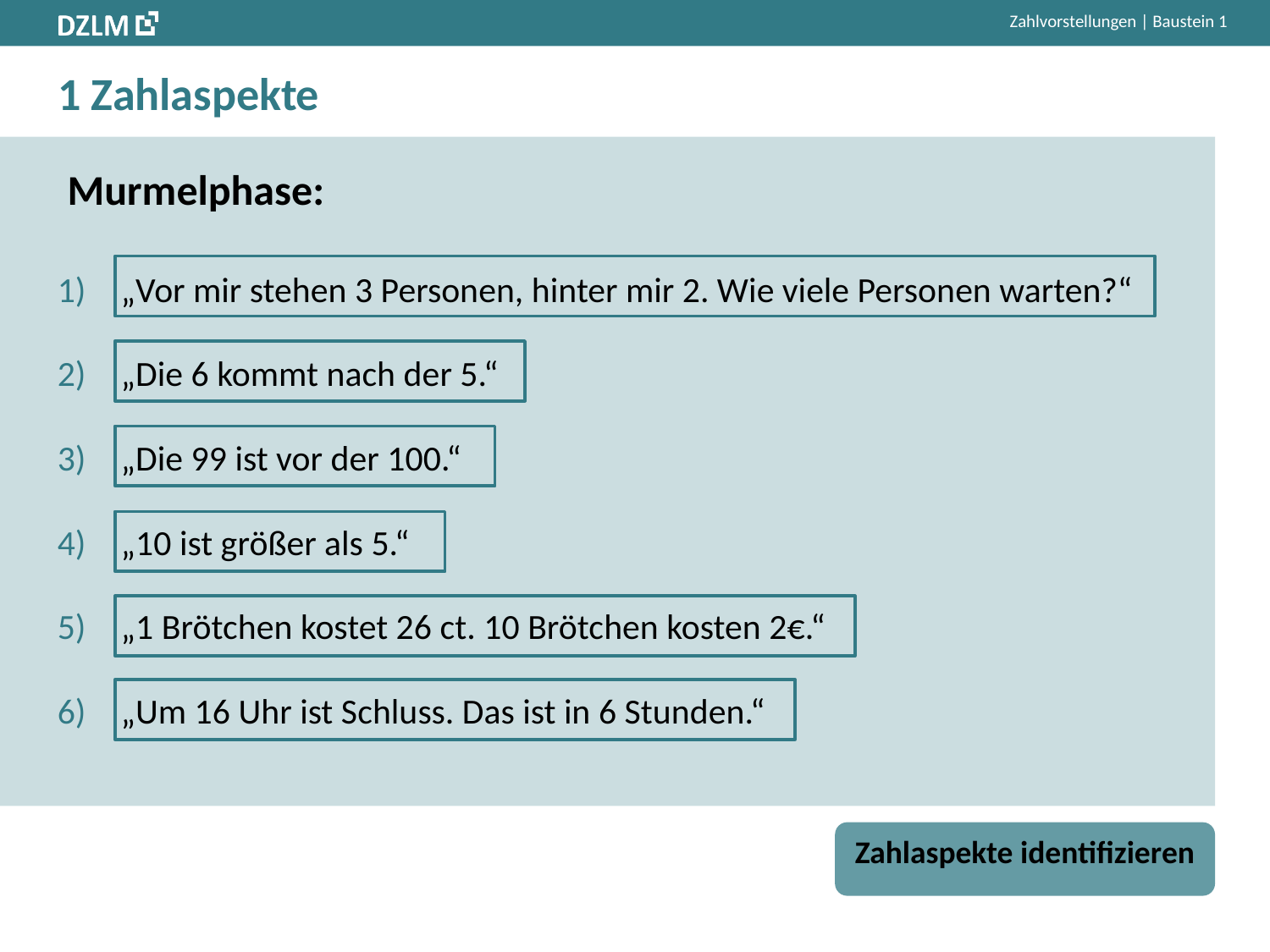

# 1 Zahlaspekte

Murmelphase:
„Vor mir stehen 3 Personen, hinter mir 2. Wie viele Personen warten?“
„Die 6 kommt nach der 5.“
„Die 99 ist vor der 100.“
„10 ist größer als 5.“
„1 Brötchen kostet 26 ct. 10 Brötchen kosten 2€.“
„Um 16 Uhr ist Schluss. Das ist in 6 Stunden.“

Zahlaspekte identifizieren